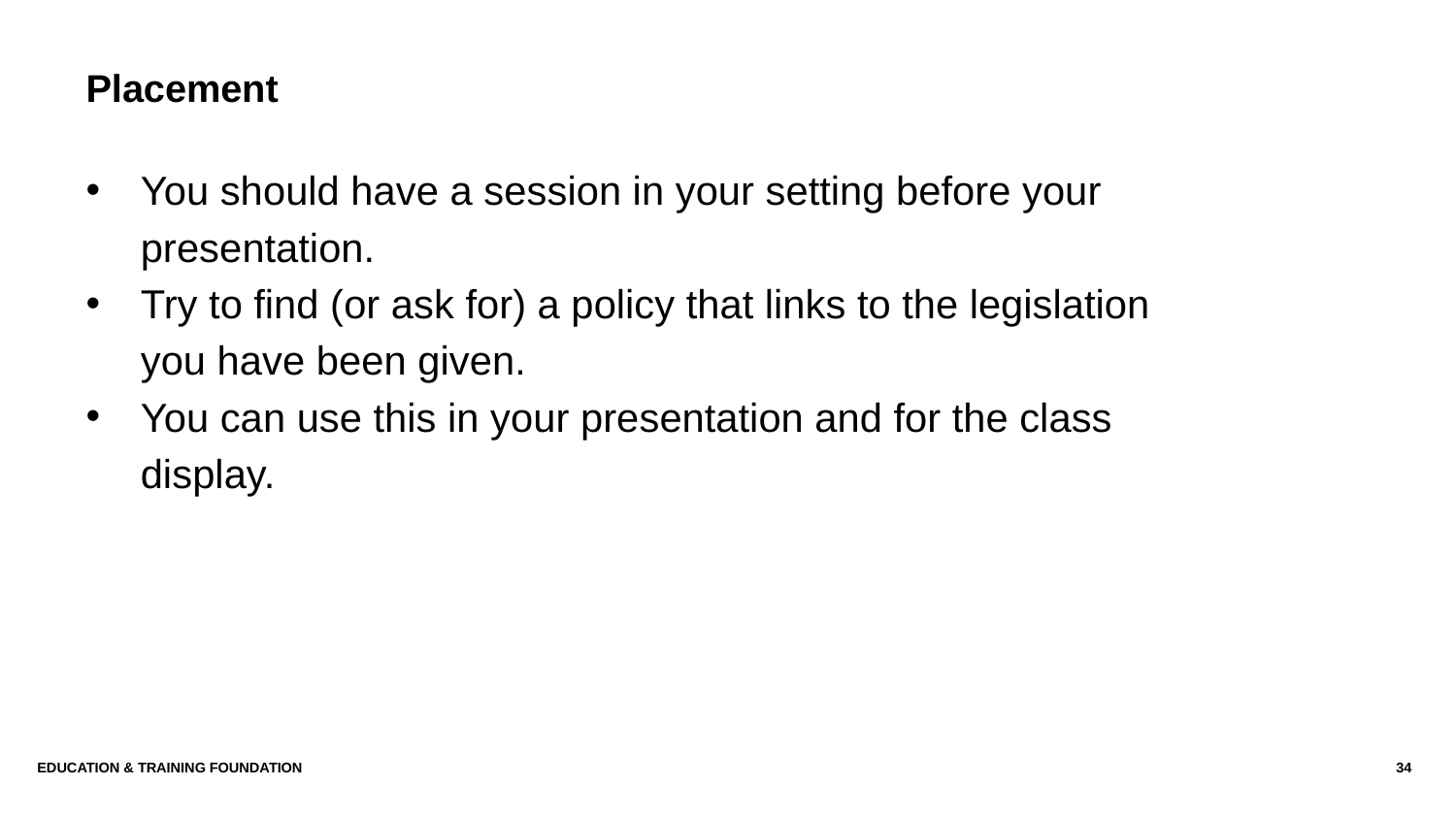

# Placement
You should have a session in your setting before your presentation.
Try to find (or ask for) a policy that links to the legislation you have been given.
You can use this in your presentation and for the class display.
Education & Training Foundation
34